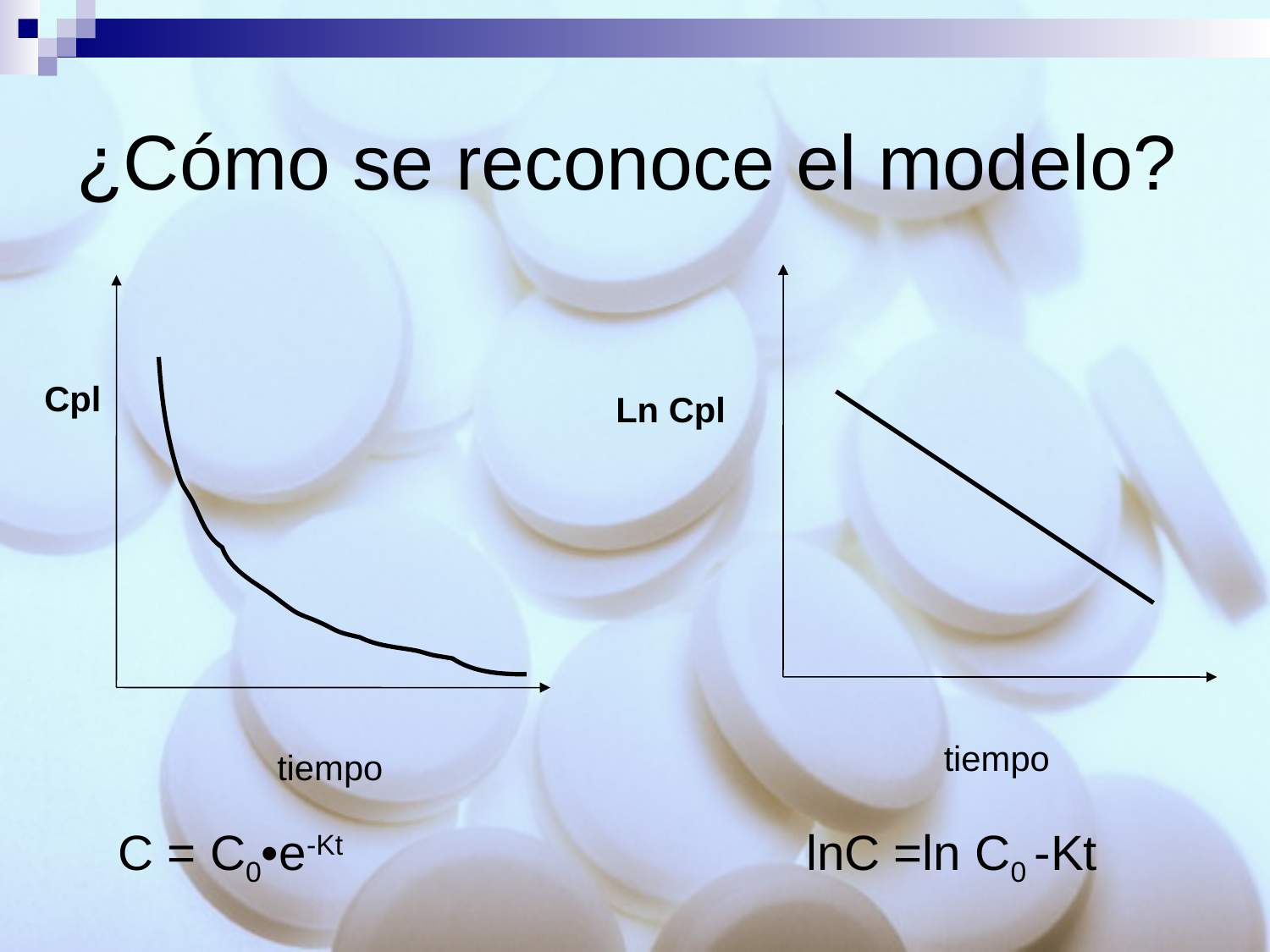

# ¿Cómo se reconoce el modelo?

Cpl
Ln Cpl

tiempo
tiempo
C = C0•e-Kt
lnC =ln C0 -Kt